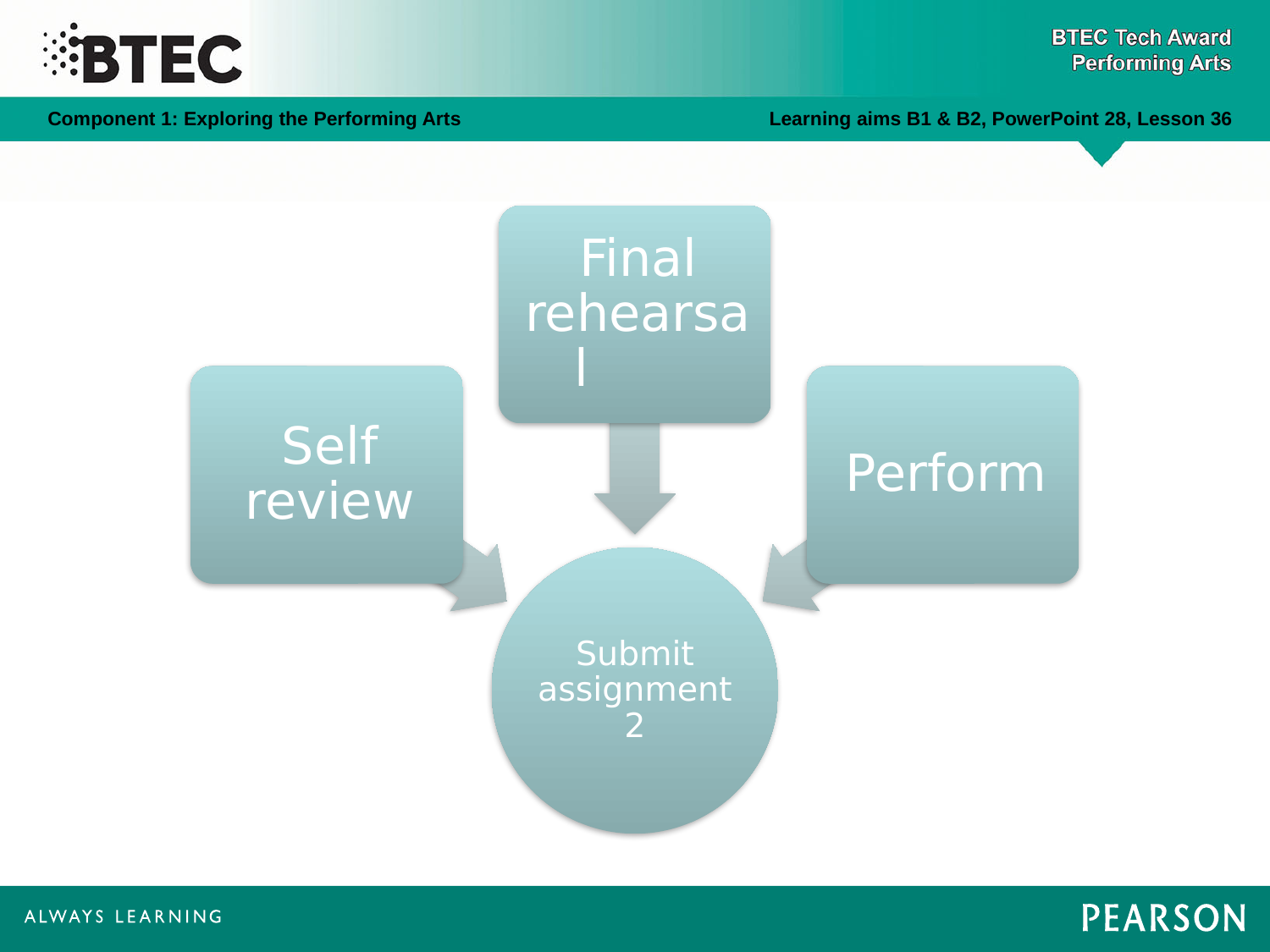

Submit assignment 2
Self review
Final rehearsal
Perform